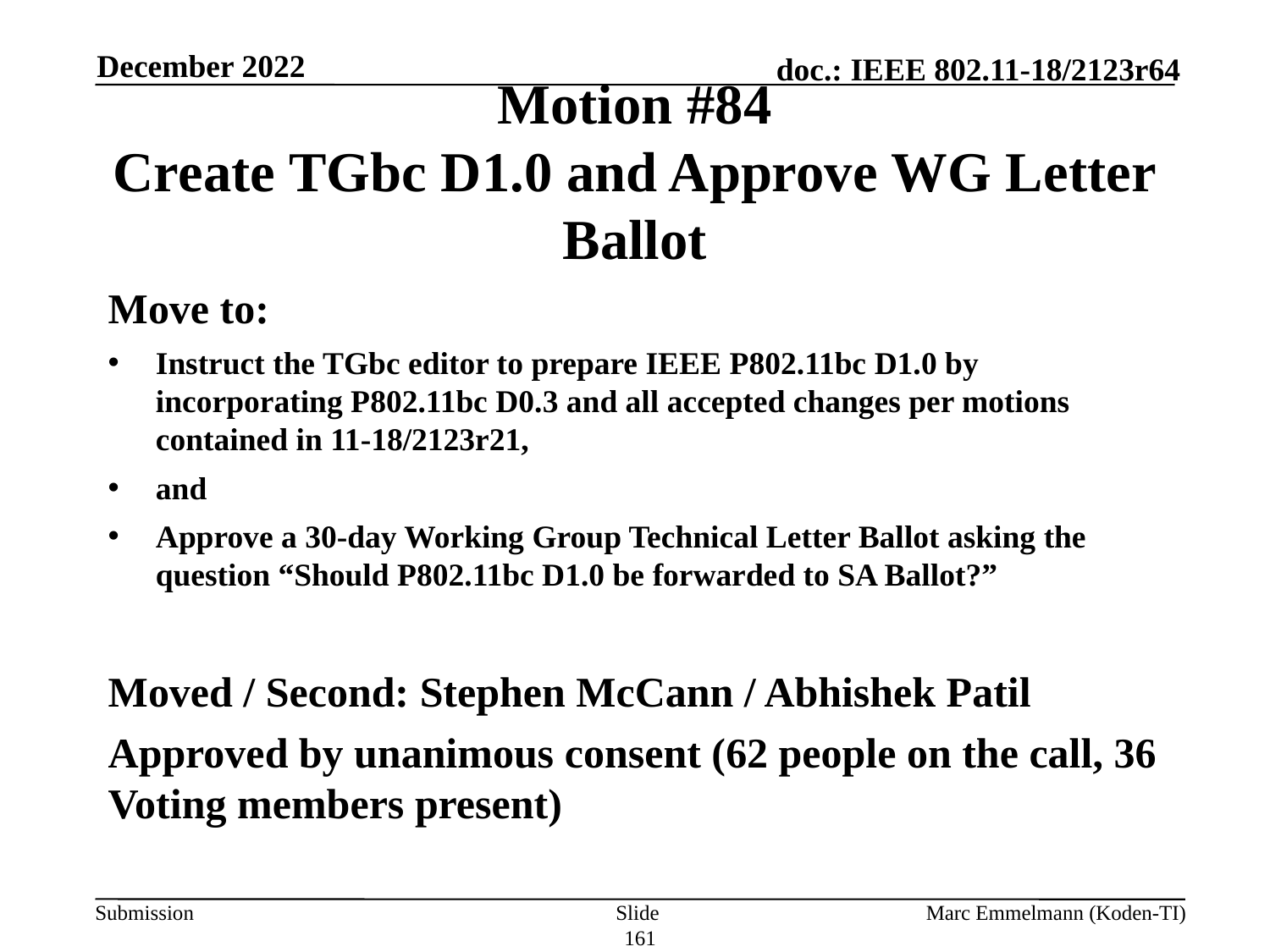

December 2022
# Motion #84 Create TGbc D1.0 and Approve WG Letter Ballot
Move to:
Instruct the TGbc editor to prepare IEEE P802.11bc D1.0 by incorporating P802.11bc D0.3 and all accepted changes per motions contained in 11-18/2123r21,
and
Approve a 30-day Working Group Technical Letter Ballot asking the question “Should P802.11bc D1.0 be forwarded to SA Ballot?”

Moved / Second: Stephen McCann / Abhishek Patil
Approved by unanimous consent (62 people on the call, 36 Voting members present)
Slide 161
Marc Emmelmann (Koden-TI)